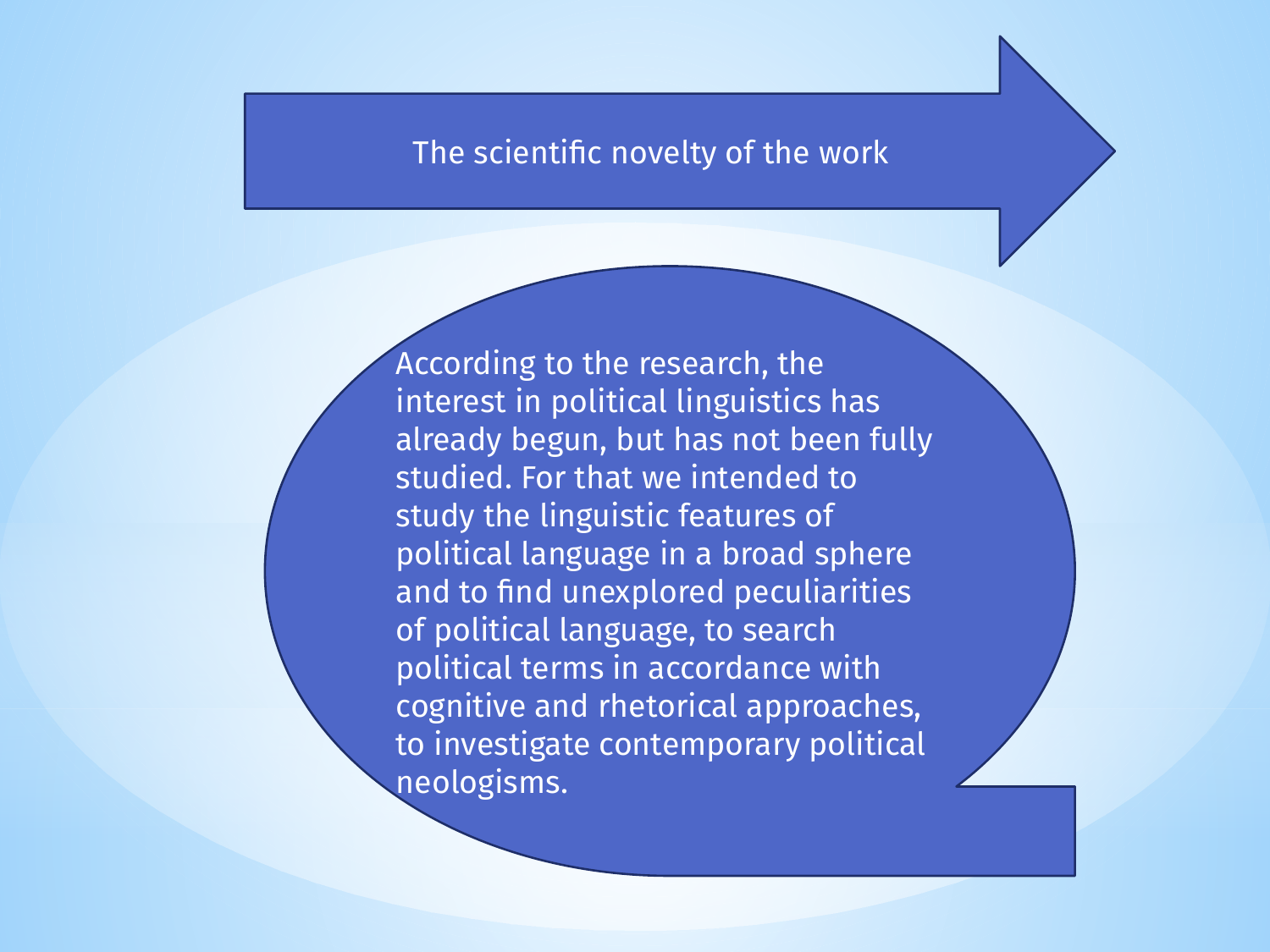

The scientifiс novelty of the work
According to the research, the interest in political linguistics has already begun, but has not been fully studied. For that we intended to study the linguistic features of political language in a broad sphere and to find unexplored peculiarities of political language, to search political terms in accordance with cognitive and rhetorical approaches, to investigate contemporary political neologisms.